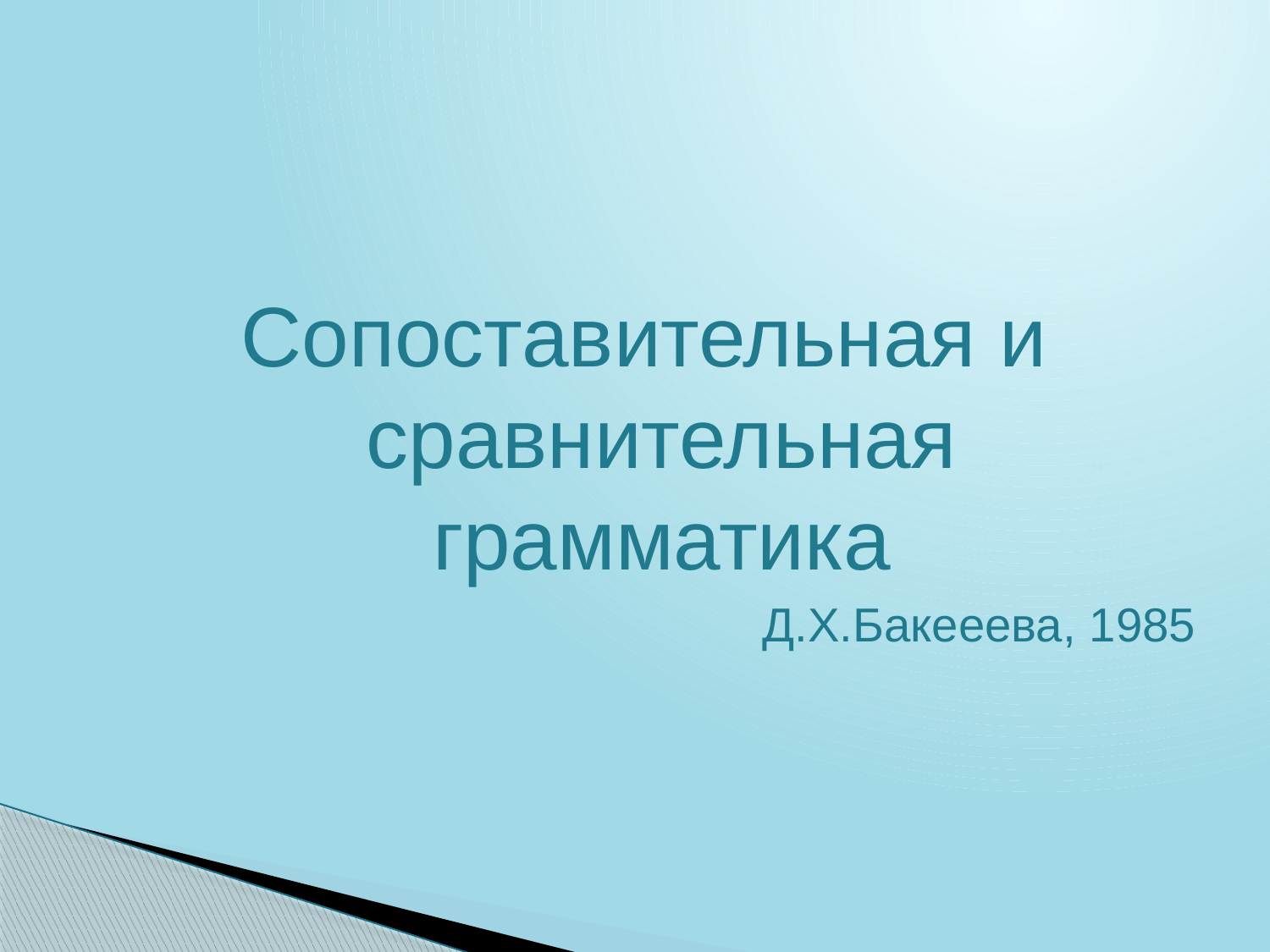

#
Сопоставительная и сравнительная грамматика
Д.Х.Бакееева, 1985